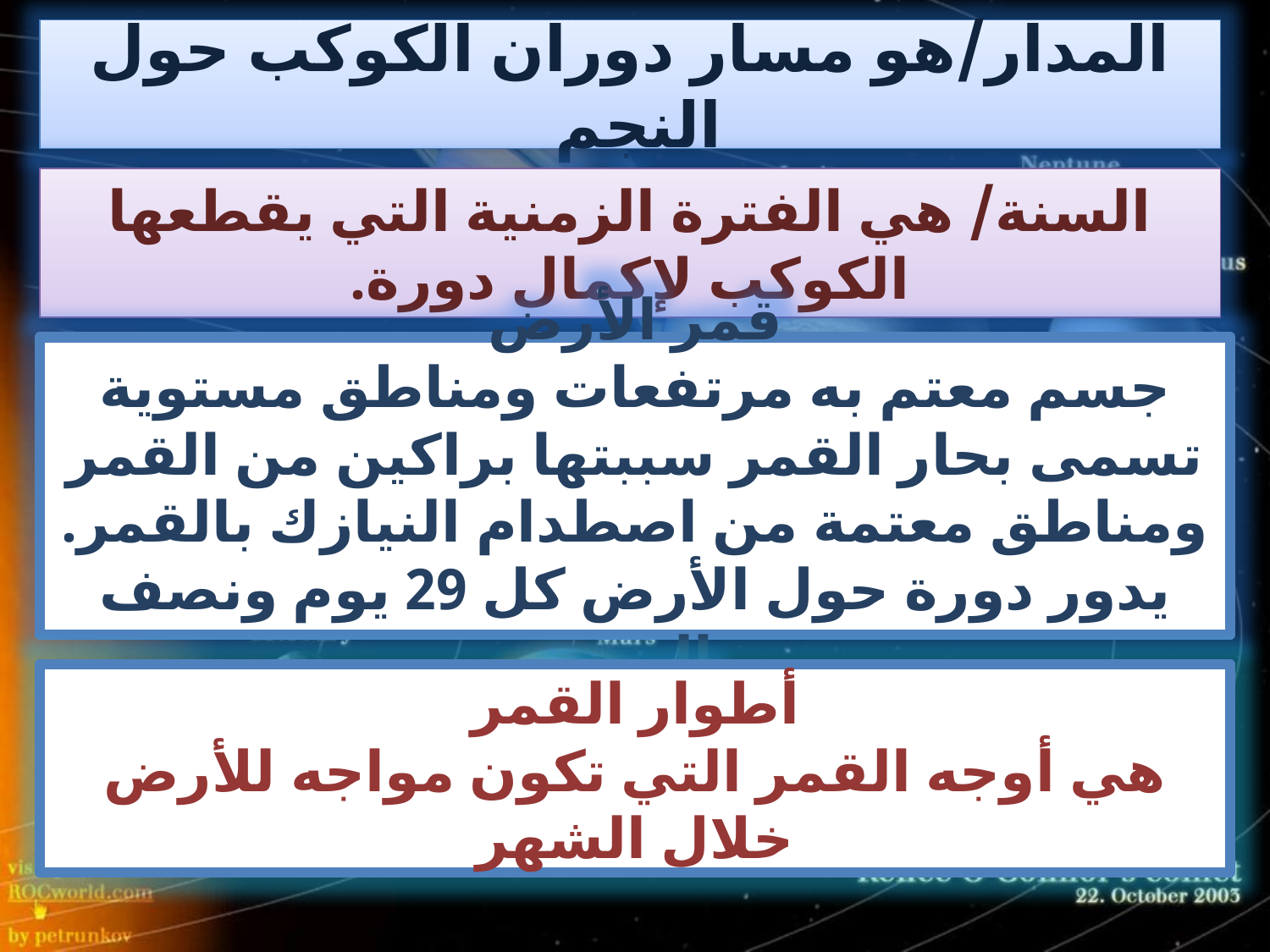

المدار/هو مسار دوران الكوكب حول النجم
السنة/ هي الفترة الزمنية التي يقطعها الكوكب لإكمال دورة.
قمر الأرض
جسم معتم به مرتفعات ومناطق مستوية تسمى بحار القمر سببتها براكين من القمر ومناطق معتمة من اصطدام النيازك بالقمر. يدور دورة حول الأرض كل 29 يوم ونصف اليوم.

أطوار القمر
هي أوجه القمر التي تكون مواجه للأرض خلال الشهر